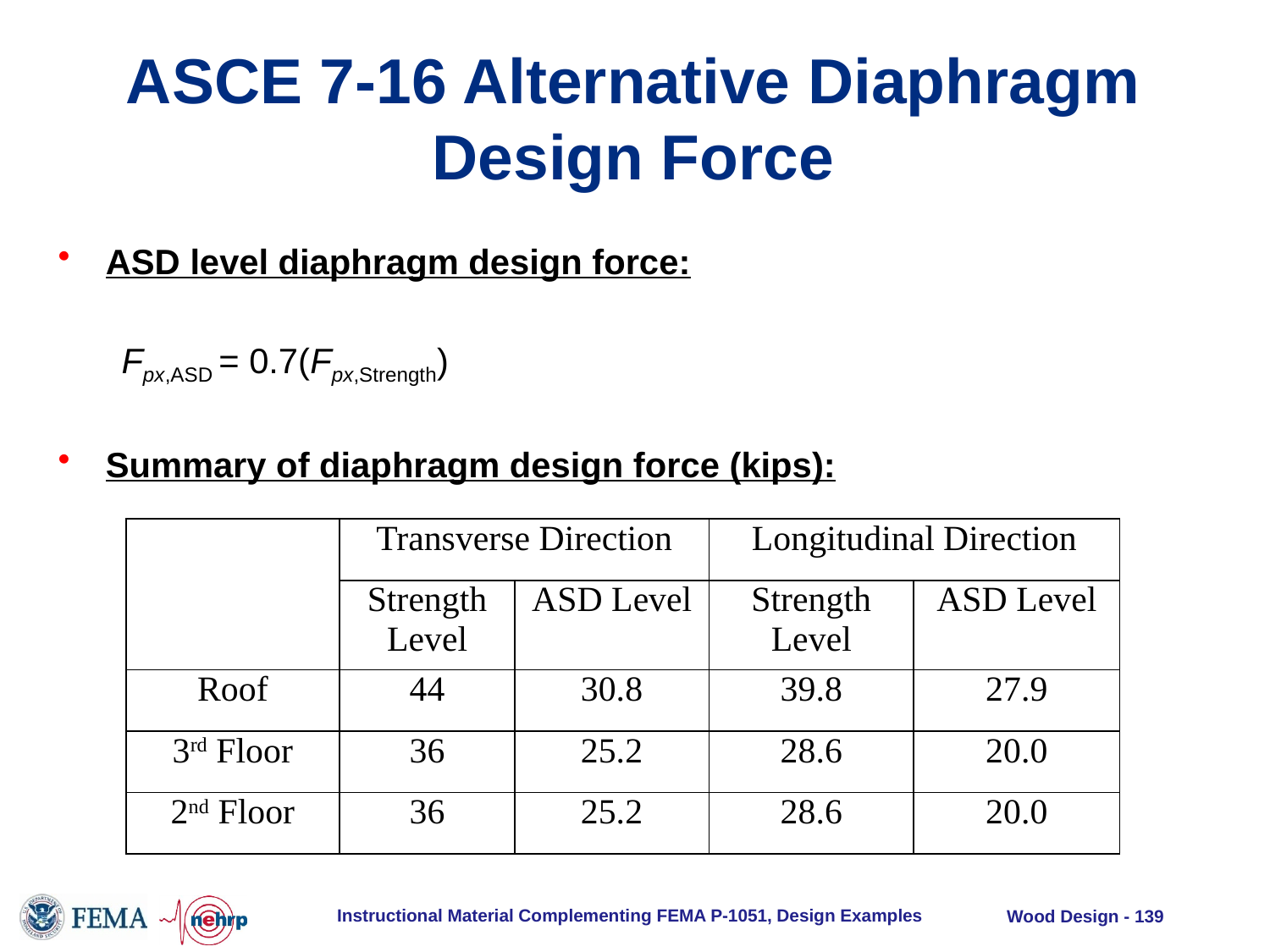

# ASCE 7-16 Alternative Diaphragm Design Force
ASD level diaphragm design force:

Fpx,ASD = 0.7(Fpx,Strength)

Summary of diaphragm design force (kips):

|  | Transverse Direction |  | Longitudinal Direction |  |
| --- | --- | --- | --- | --- |
|  | Strength Level | ASD Level | Strength Level | ASD Level |
| Roof | 44 | 30.8 | 39.8 | 27.9 |
| 3rd Floor | 36 | 25.2 | 28.6 | 20.0 |
| 2nd Floor | 36 | 25.2 | 28.6 | 20.0 |